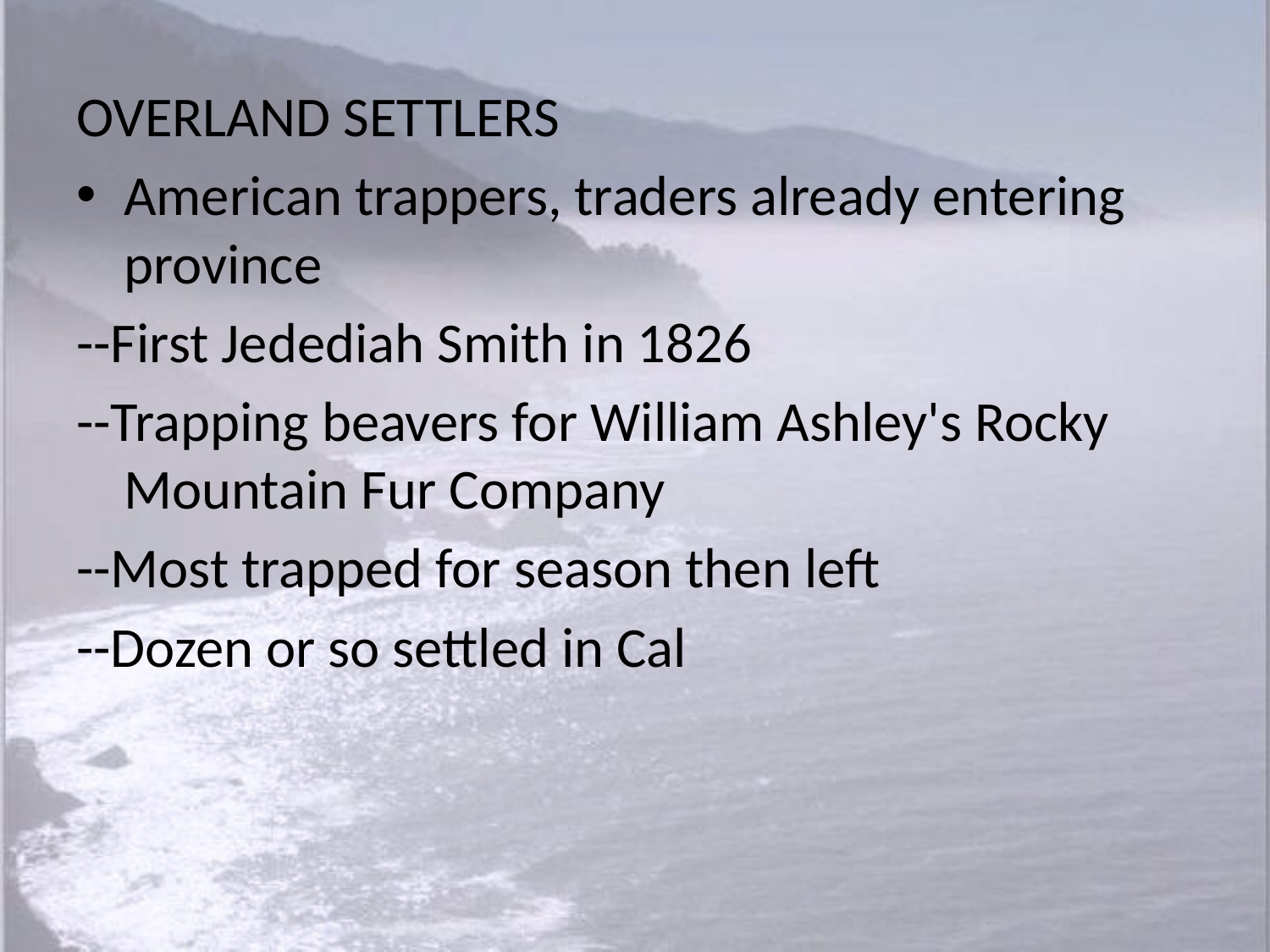

OVERLAND SETTLERS
American trappers, traders already entering province
--First Jedediah Smith in 1826
--Trapping beavers for William Ashley's Rocky Mountain Fur Company
--Most trapped for season then left
--Dozen or so settled in Cal